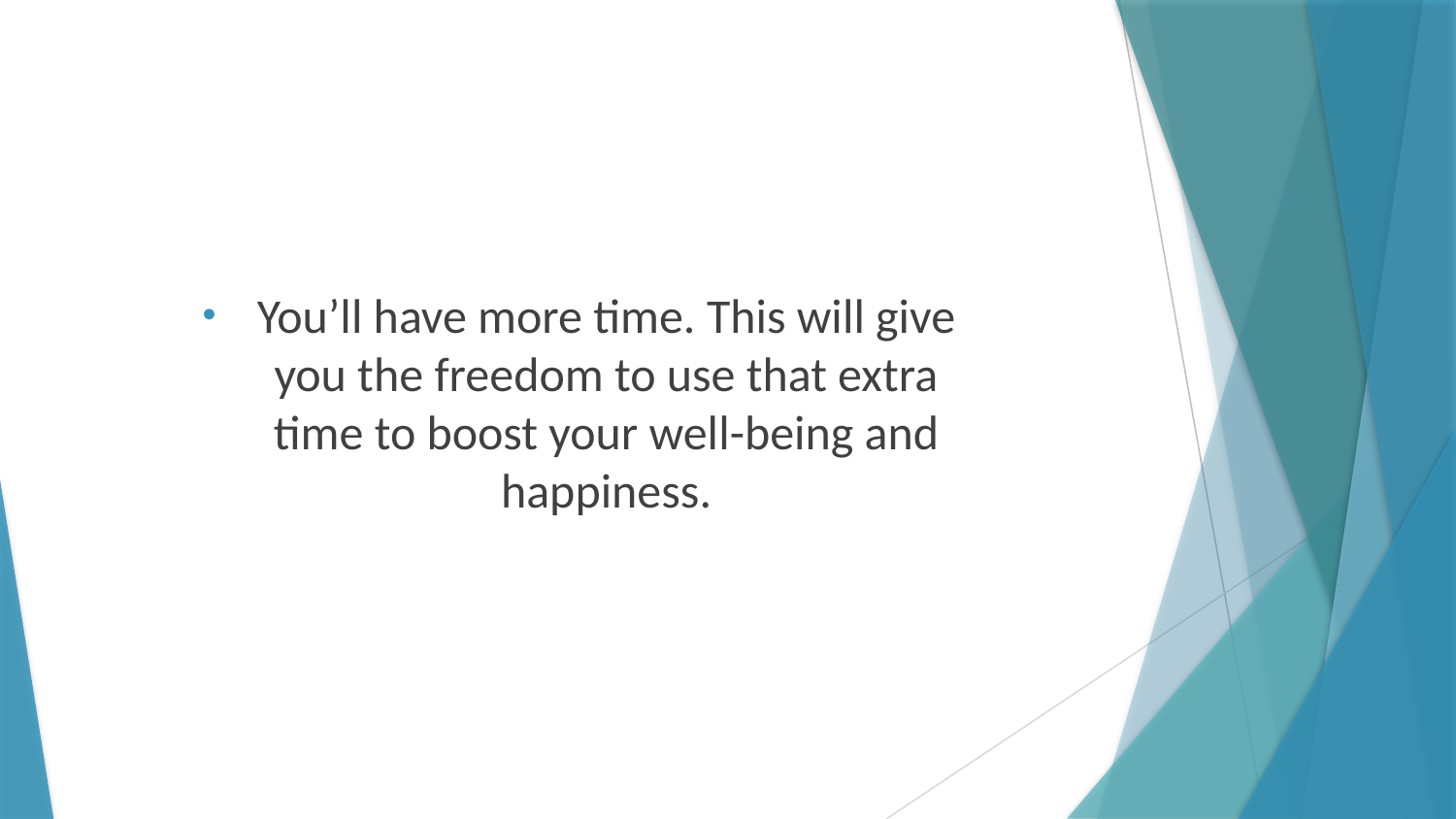

You’ll have more time. This will give you the freedom to use that extra time to boost your well-being and happiness.